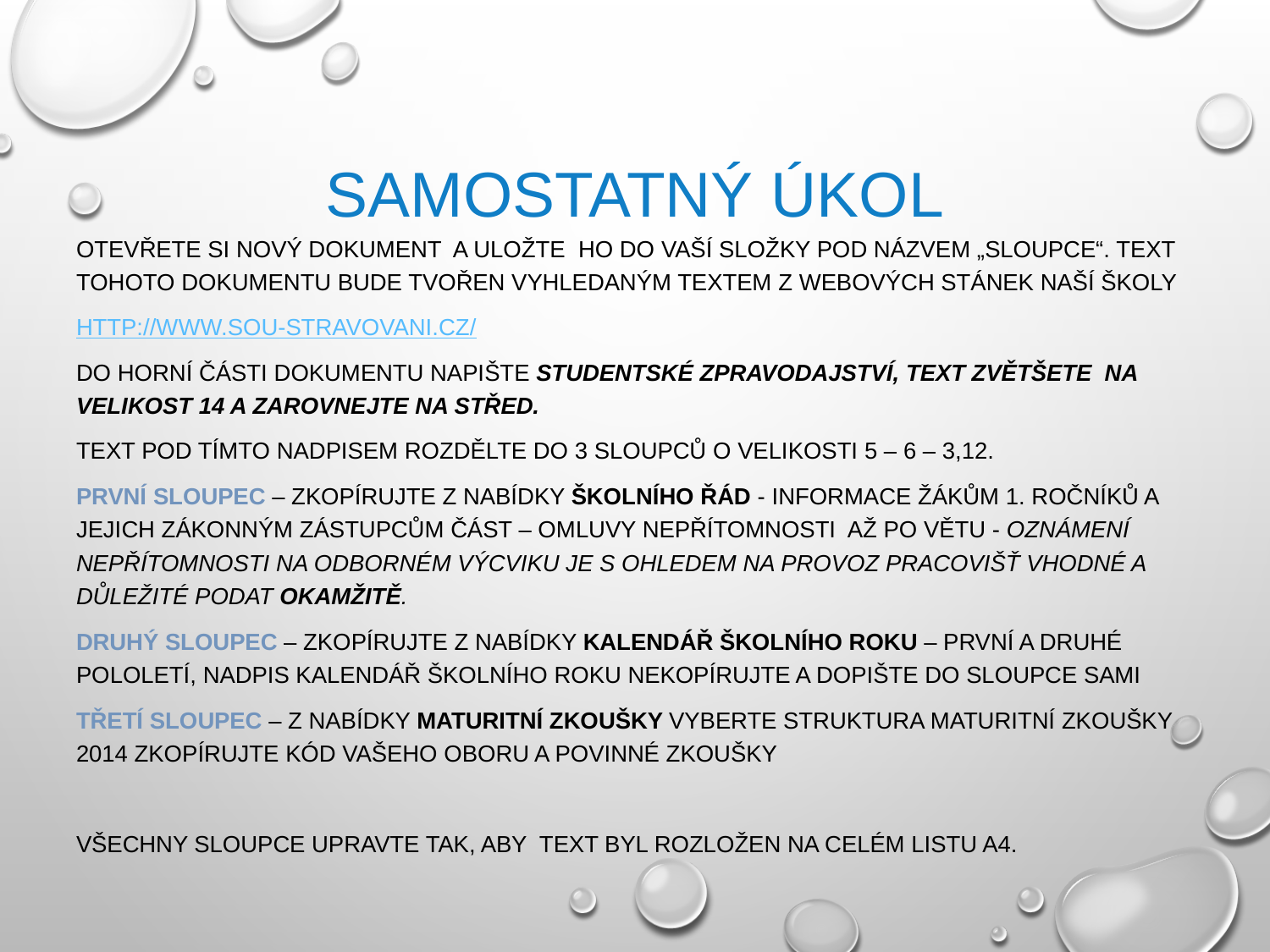

# Samostatný úkol
Otevřete si nový dokument  a uložte  ho do Vaší složky pod názvem „Sloupce“. Text tohoto dokumentu bude tvořen vyhledaným textem z webových stánek naší školy
http://www.sou-stravovani.cz/
Do horní části dokumentu napište Studentské zpravodajství, text zvětšete  na velikost 14 a zarovnejte na střed.
Text pod tímto nadpisem rozdělte do 3 sloupců o velikosti 5 – 6 – 3,12.
První sloupec – zkopírujte z nabídky Školního řád - Informace žákům 1. ročníků a jejich zákonným zástupcům část – Omluvy nepřítomnosti  až po větu - Oznámení nepřítomnosti na odborném výcviku je s ohledem na provoz pracovišť vhodné a důležité podat okamžitě.
Druhý sloupec – zkopírujte z nabídky Kalendář školního roku – první a druhé pololetí, nadpis Kalendář školního roku nekopírujte a dopište do sloupce sami
Třetí sloupec – z nabídky Maturitní zkoušky vyberte Struktura maturitní zkoušky 2014 zkopírujte kód vašeho oboru a povinné zkoušky

Všechny sloupce upravte tak, aby  text byl rozložen na celém listu A4.